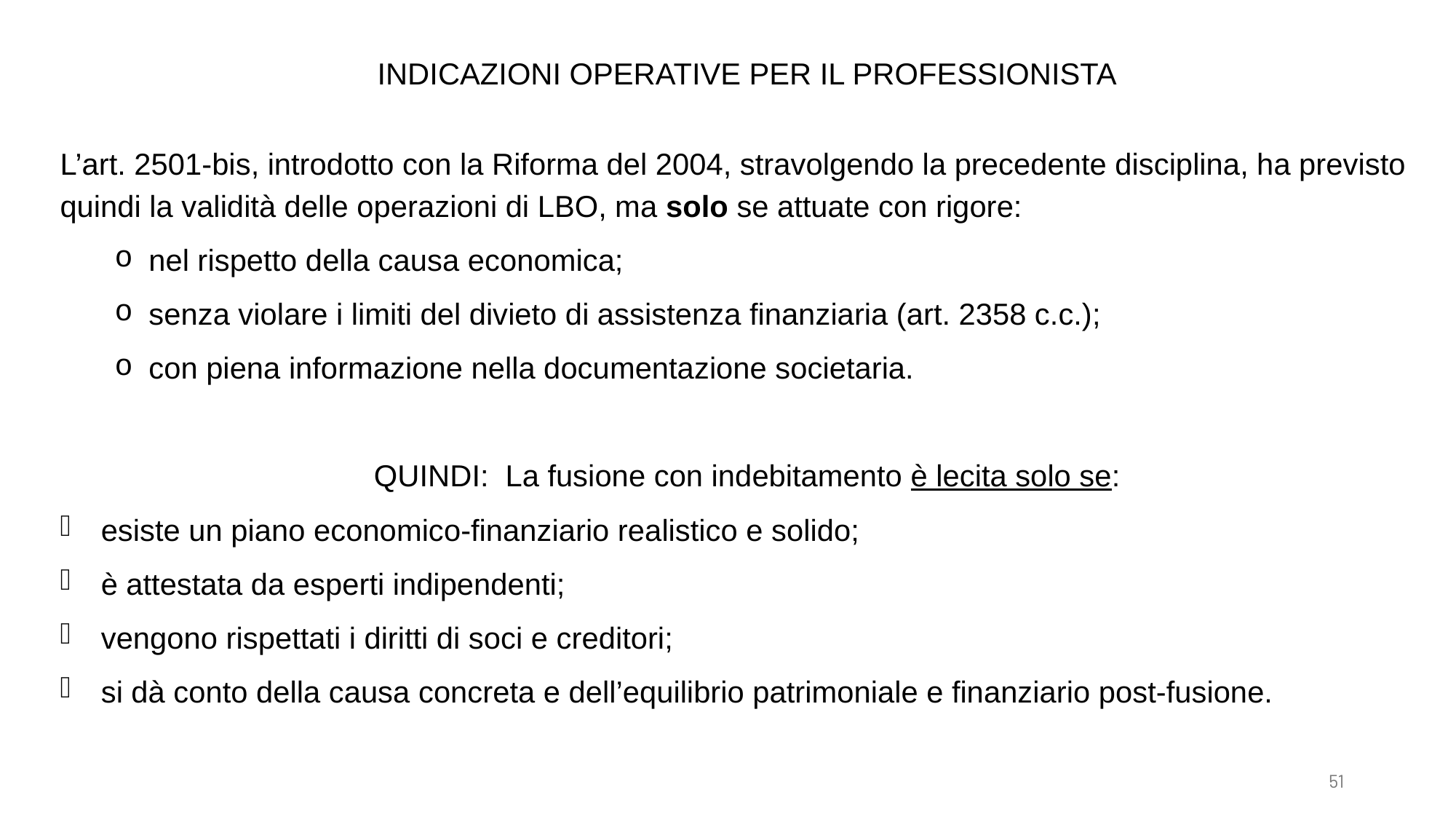

INDICAZIONI OPERATIVE PER IL PROFESSIONISTA
L’art. 2501-bis, introdotto con la Riforma del 2004, stravolgendo la precedente disciplina, ha previsto quindi la validità delle operazioni di LBO, ma solo se attuate con rigore:
nel rispetto della causa economica;
senza violare i limiti del divieto di assistenza finanziaria (art. 2358 c.c.);
con piena informazione nella documentazione societaria.

QUINDI:  La fusione con indebitamento è lecita solo se:
esiste un piano economico-finanziario realistico e solido;
è attestata da esperti indipendenti;
vengono rispettati i diritti di soci e creditori;
si dà conto della causa concreta e dell’equilibrio patrimoniale e finanziario post-fusione.
51